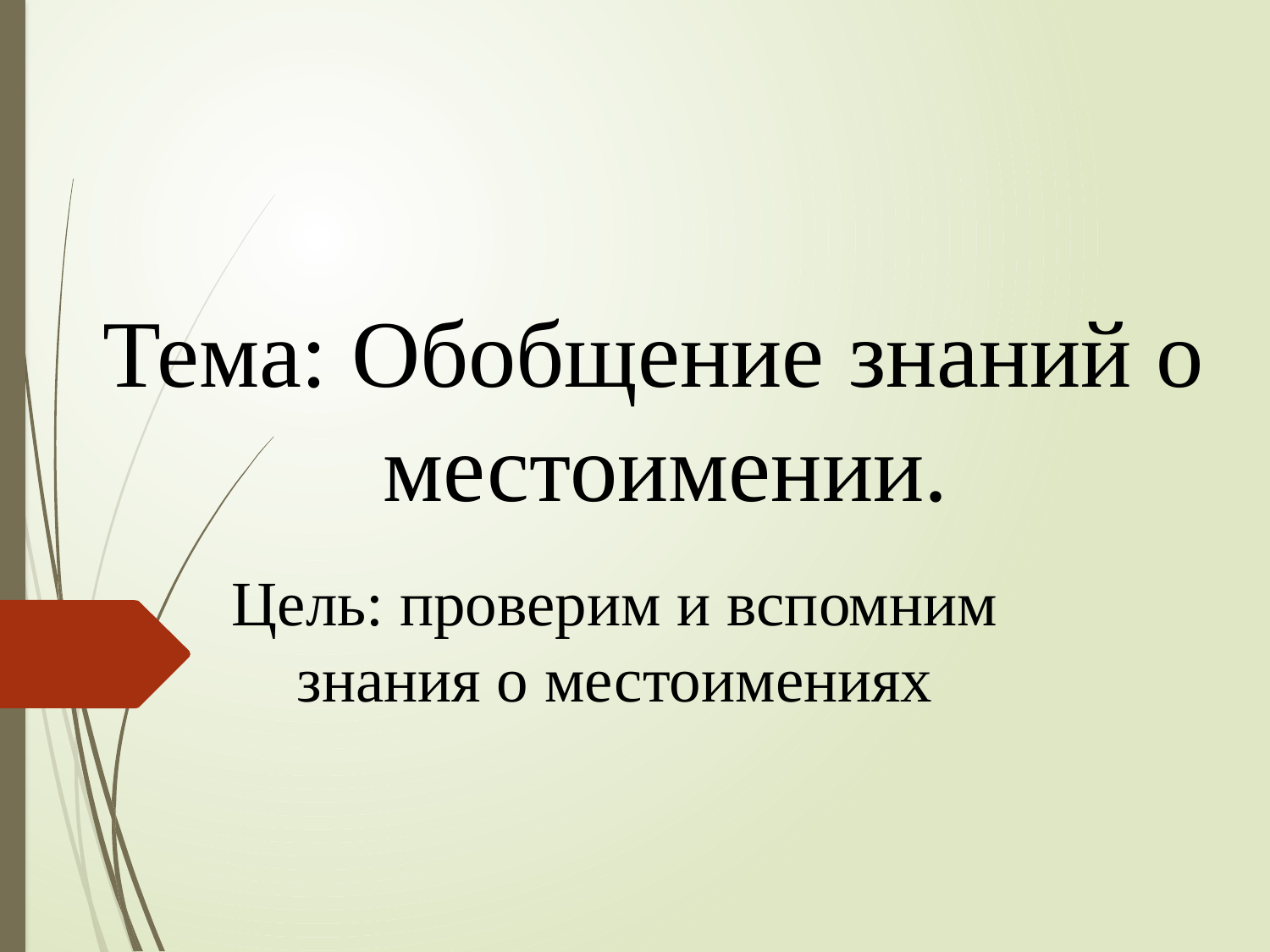

Тема: Обобщение знаний о
местоимении.
Цель: проверим и вспомним знания о местоимениях